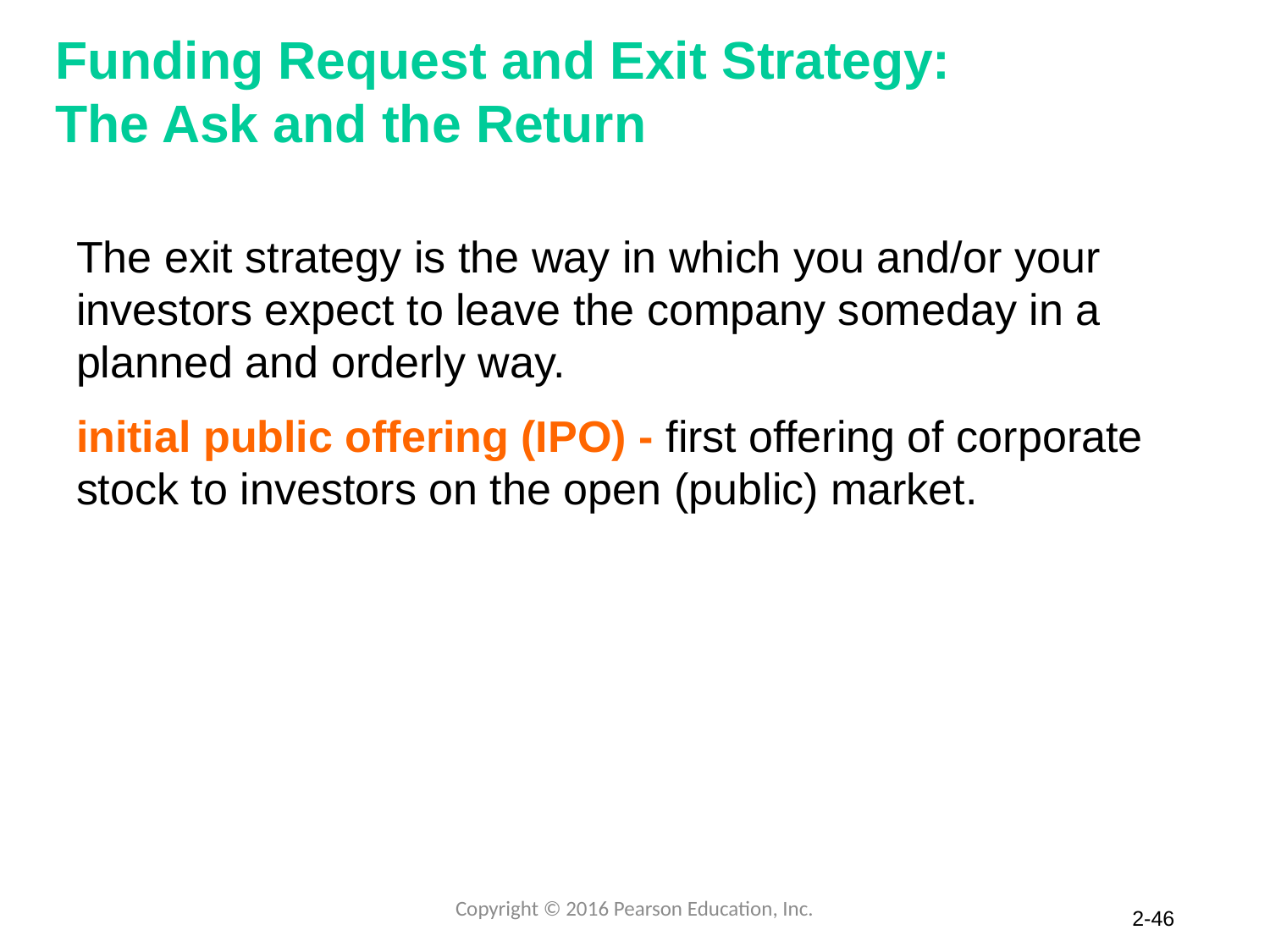

# Funding Request and Exit Strategy: The Ask and the Return
The exit strategy is the way in which you and/or your investors expect to leave the company someday in a planned and orderly way.

initial public offering (IPO) - first offering of corporate stock to investors on the open (public) market.

Copyright © 2016 Pearson Education, Inc.